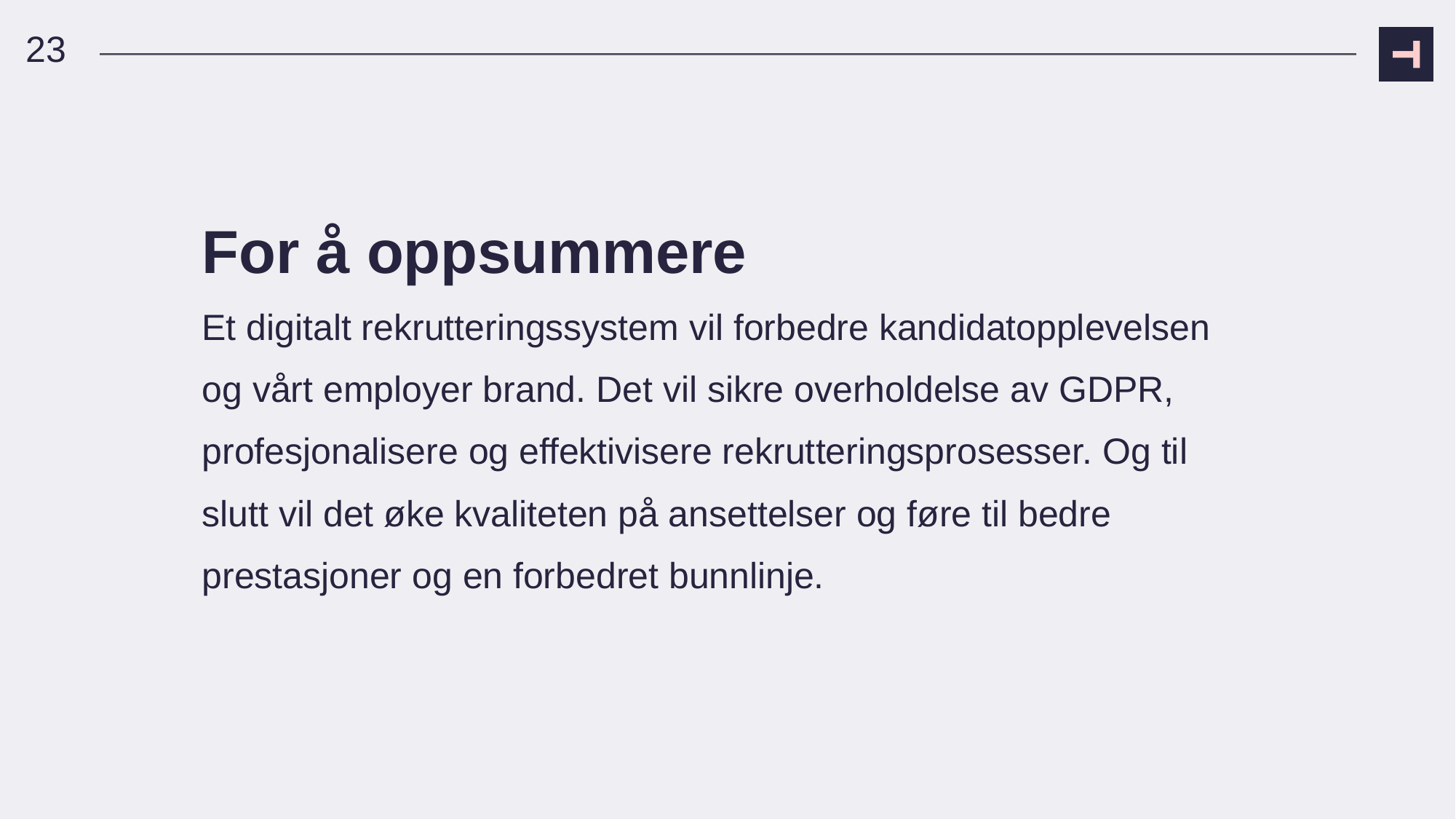

23
# For å oppsummere Et digitalt rekrutteringssystem vil forbedre kandidatopplevelsen og vårt employer brand. Det vil sikre overholdelse av GDPR, profesjonalisere og effektivisere rekrutteringsprosesser. Og til slutt vil det øke kvaliteten på ansettelser og føre til bedre prestasjoner og en forbedret bunnlinje.